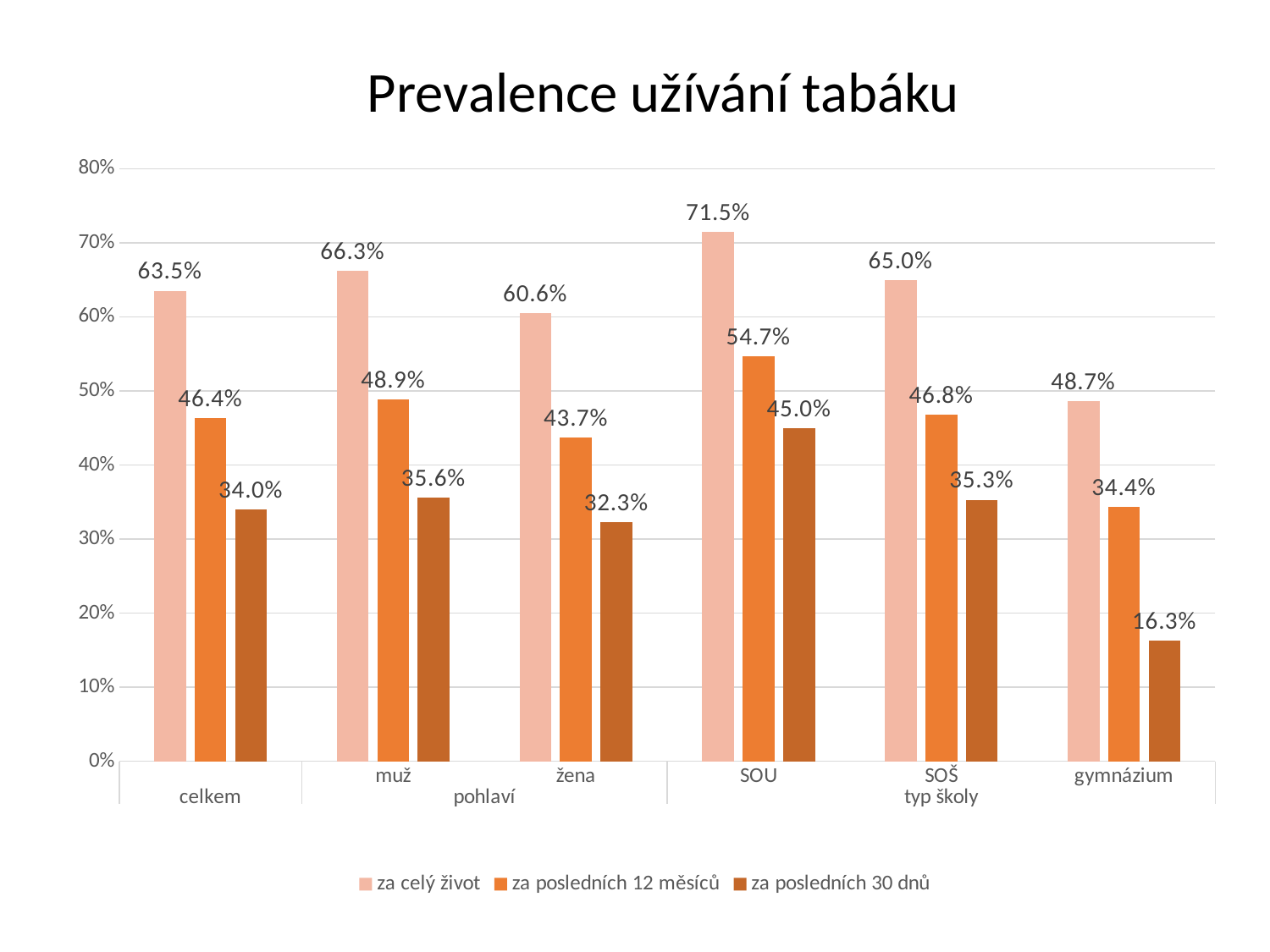

Prevalence užívání tabáku

### Chart

| Category | za celý život | za posledních 12 měsíců | za posledních 30 dnů |
|---|---|---|---|
|  | 0.6354007413269863 | 0.46377417105724505 | 0.3399970070441641 |
| muž | 0.6627552656390898 | 0.4886778543436064 | 0.35625885688467773 |
| žena | 0.6055502030176932 | 0.4371433118003862 | 0.32261436858106884 |
| SOU | 0.715017016168593 | 0.5465263572089907 | 0.4502709332758313 |
| SOŠ | 0.6501564592217042 | 0.46846651678426976 | 0.3532117644558261 |
| gymnázium | 0.4865604821569994 | 0.343552376920991 | 0.16333554747386225 |